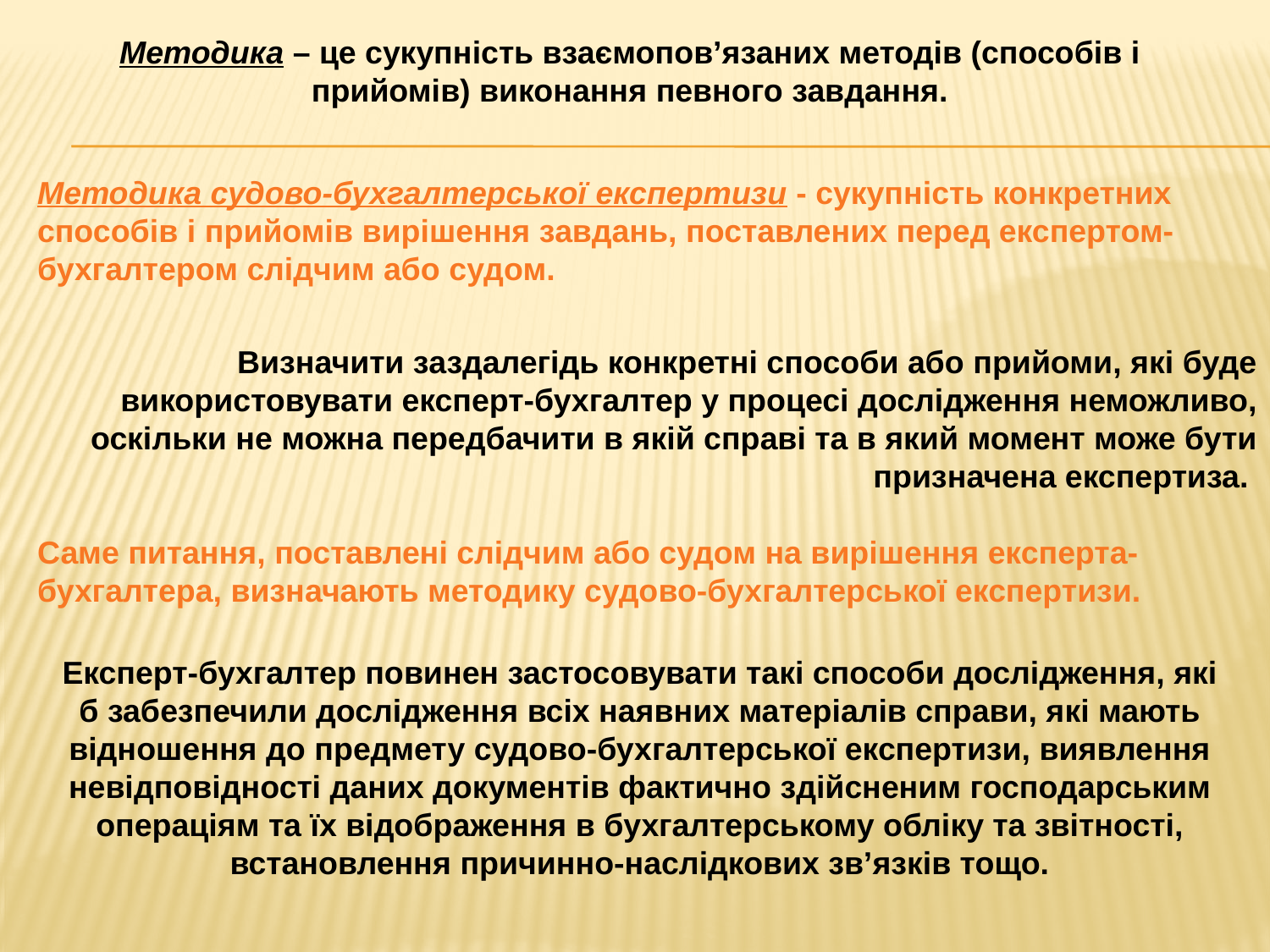

Методика – це сукупність взаємопов’язаних методів (способів і прийомів) виконання певного завдання.
Методика судово-бухгалтерської експертизи - сукупність конкретних способів і прийомів вирішення завдань, поставлених перед експертом-бухгалтером слідчим або судом.
Визначити заздалегідь конкретні способи або прийоми, які буде використовувати експерт-бухгалтер у процесі дослідження неможливо, оскільки не можна передбачити в якій справі та в який момент може бути призначена експертиза.
Саме питання, поставлені слідчим або судом на вирішення експерта-бухгалтера, визначають методику судово-бухгалтерської експертизи.
Експерт-бухгалтер повинен застосовувати такі способи дослідження, які б забезпечили дослідження всіх наявних матеріалів справи, які мають відношення до предмету судово-бухгалтерської експертизи, виявлення невідповідності даних документів фактично здійсненим господарським операціям та їх відображення в бухгалтерському обліку та звітності, встановлення причинно-наслідкових зв’язків тощо.